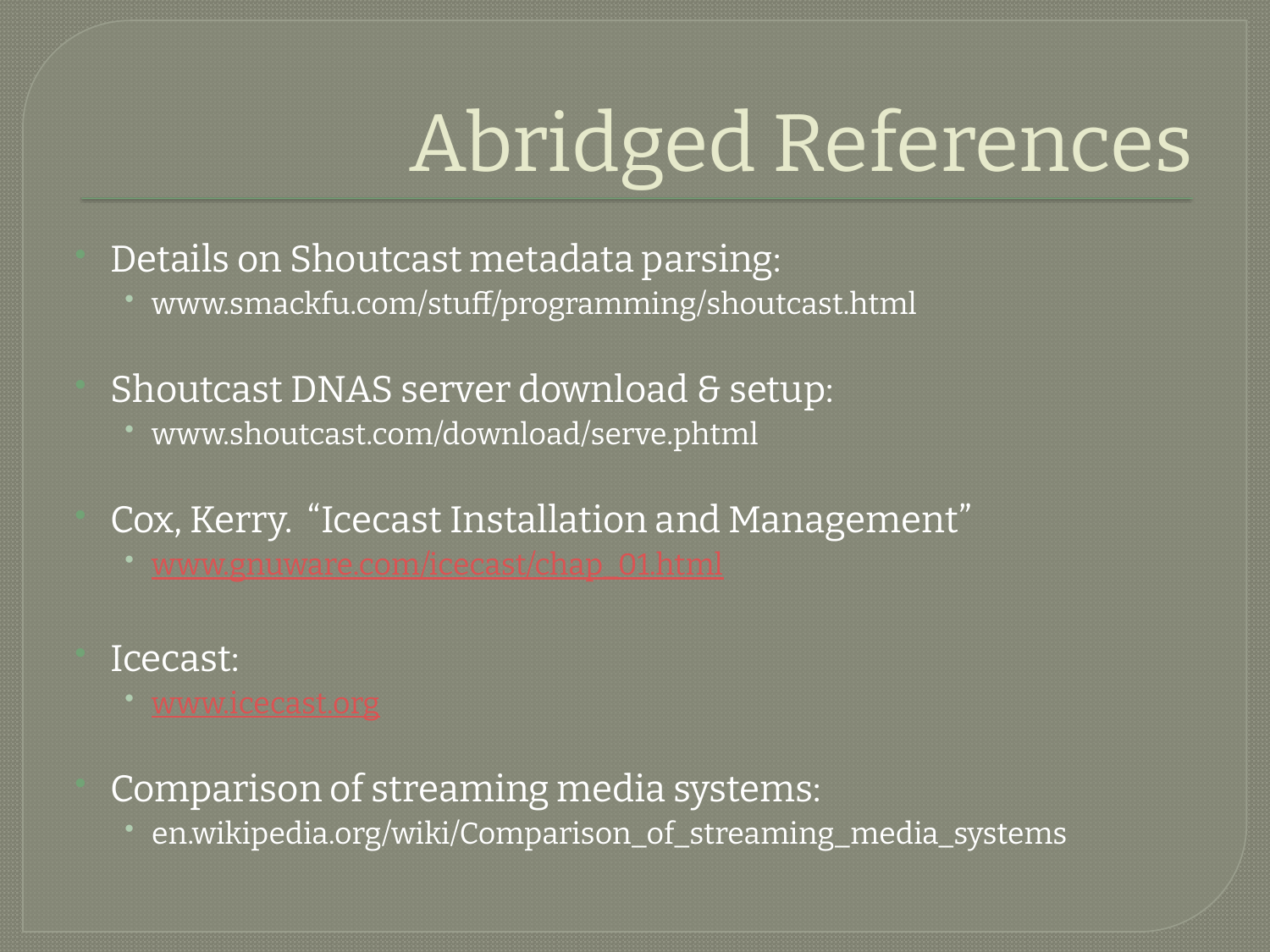

# Abridged References
Details on Shoutcast metadata parsing:
www.smackfu.com/stuff/programming/shoutcast.html

Shoutcast DNAS server download & setup:
www.shoutcast.com/download/serve.phtml

Cox, Kerry.  “Icecast Installation and Management”
www.gnuware.com/icecast/chap_01.html

Icecast:
www.icecast.org

Comparison of streaming media systems:
en.wikipedia.org/wiki/Comparison_of_streaming_media_systems